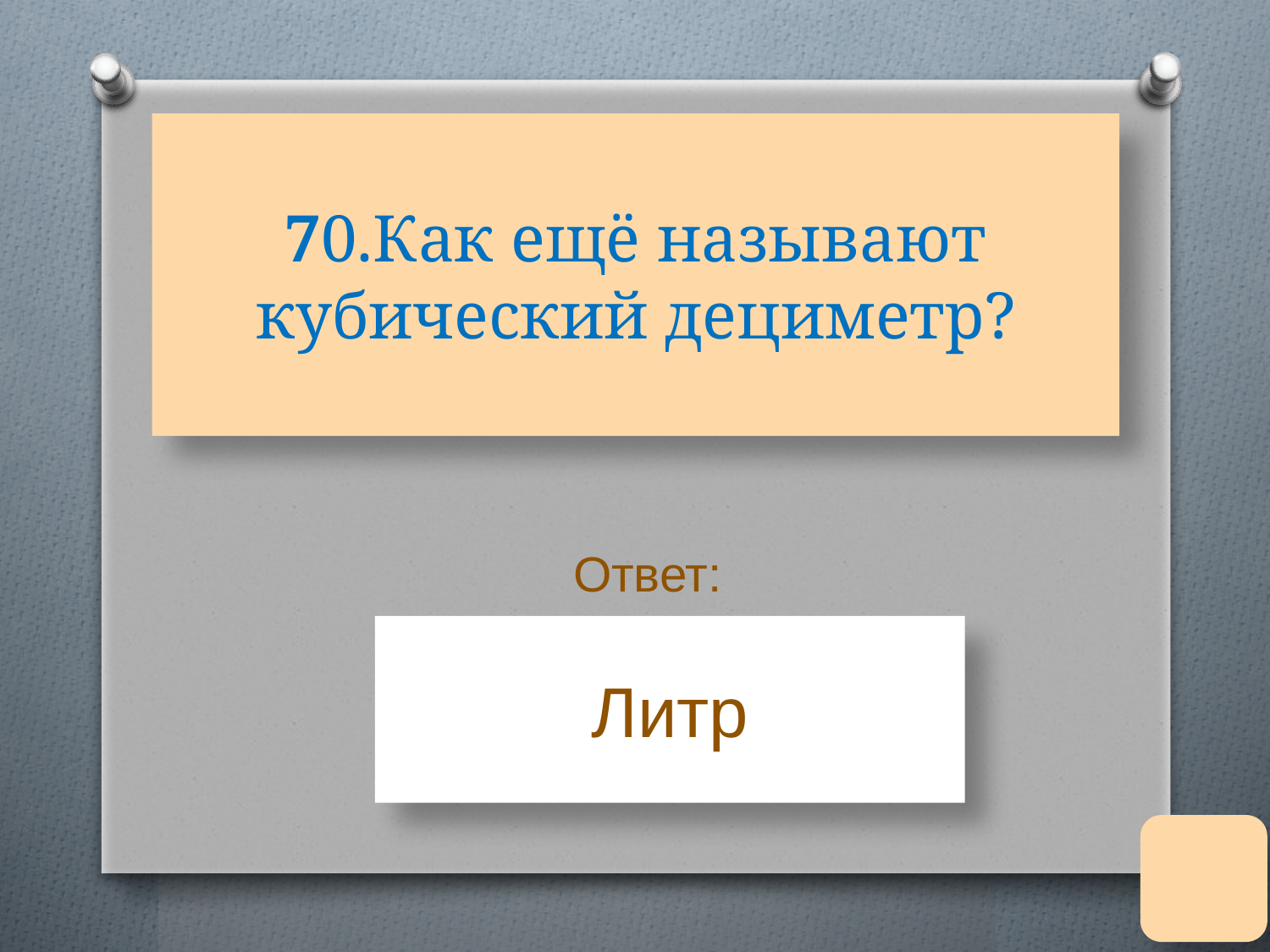

# 70.Как ещё называют кубический дециметр?
Ответ:
Литр